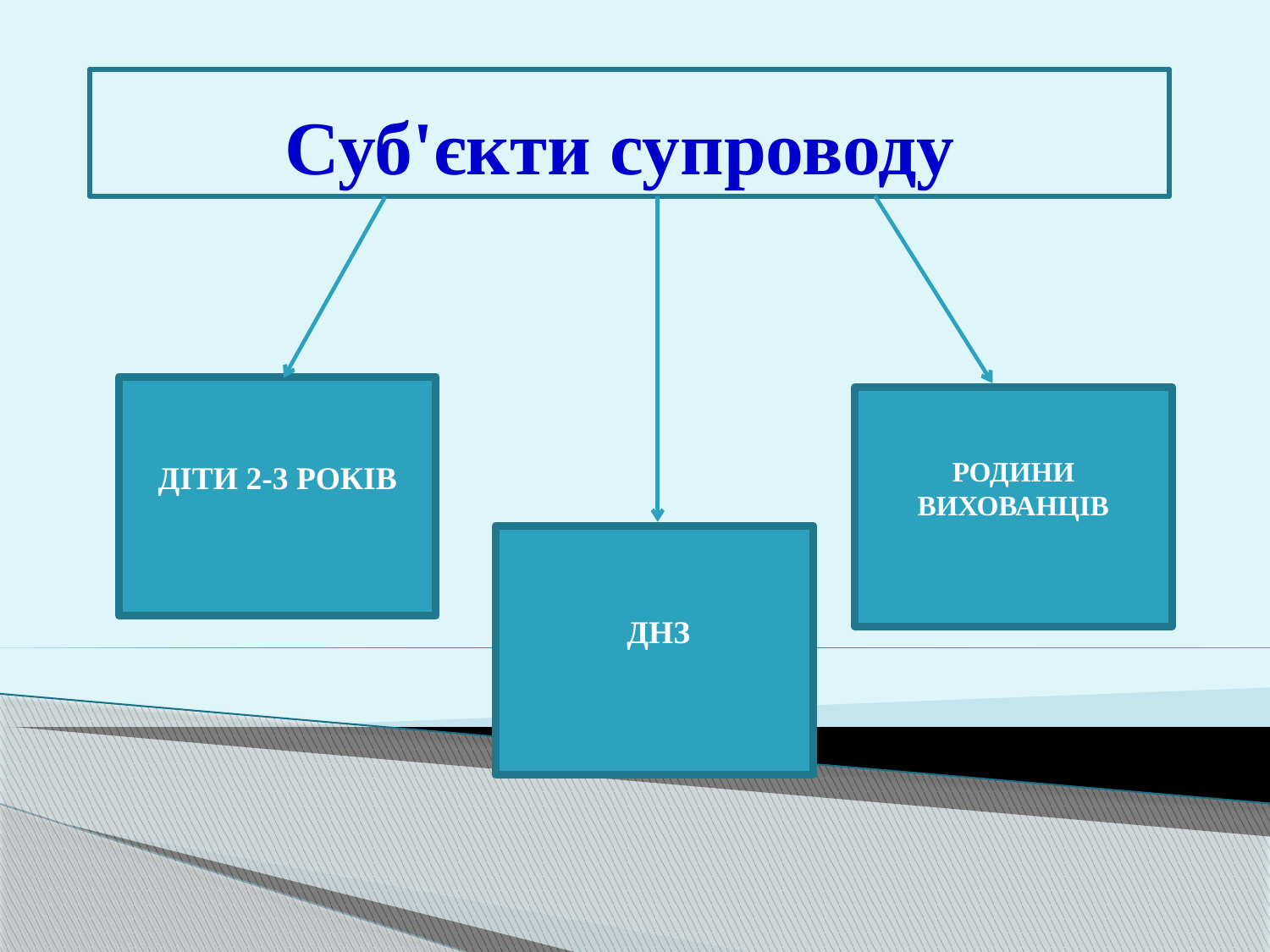

# Суб'єкти супроводу

ДІТИ 2-3 РОКІВ

Діти 2-3 років
РОДИНИ ВИХОВАНЦІВ

 ДНЗ